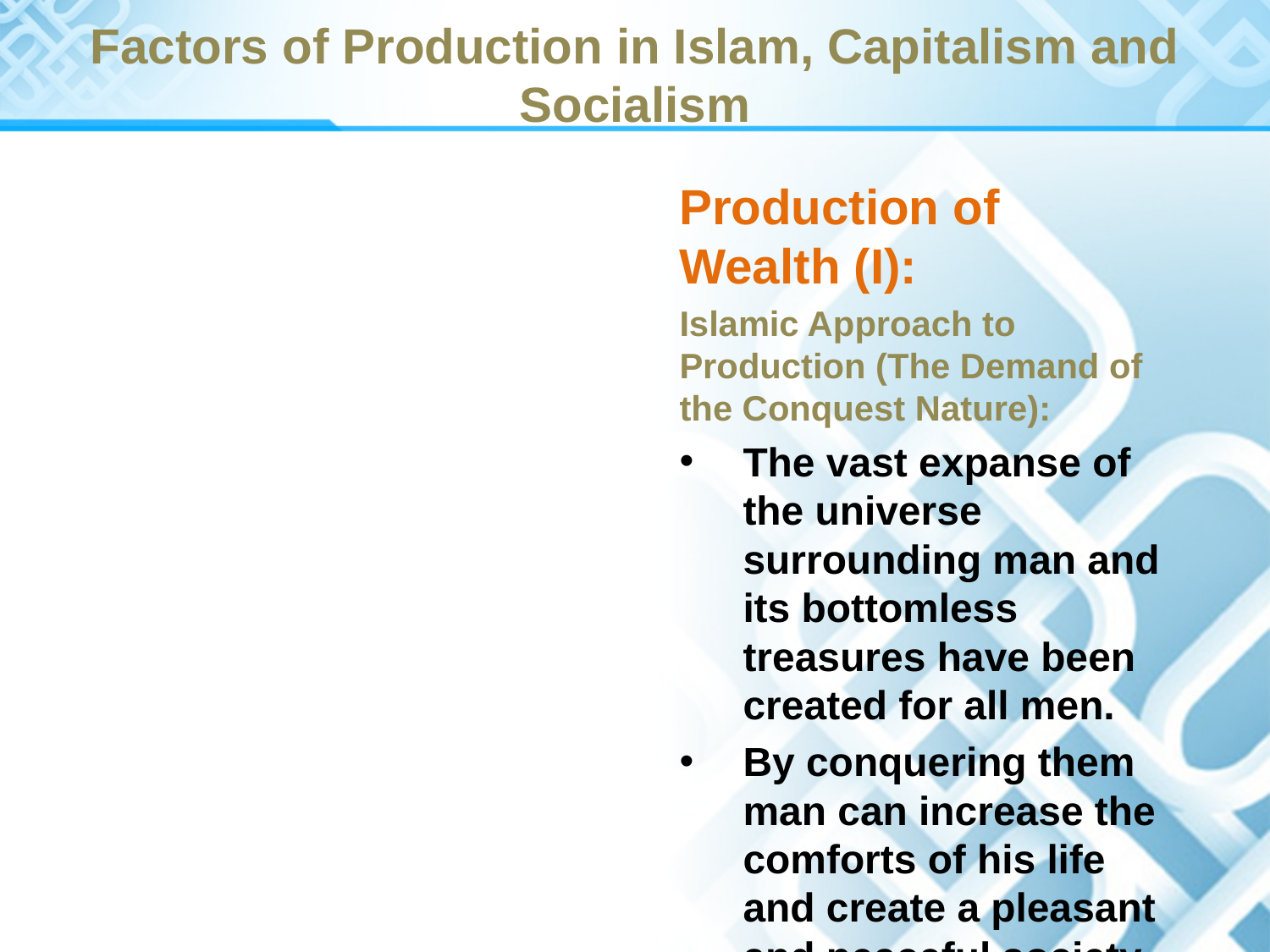

Factors of Production in Islam, Capitalism and Socialism
Production of Wealth (I):
Islamic Approach to Production (The Demand of the Conquest Nature):
The vast expanse of the universe surrounding man and its bottomless treasures have been created for all men.
By conquering them man can increase the comforts of his life and create a pleasant and peaceful society.